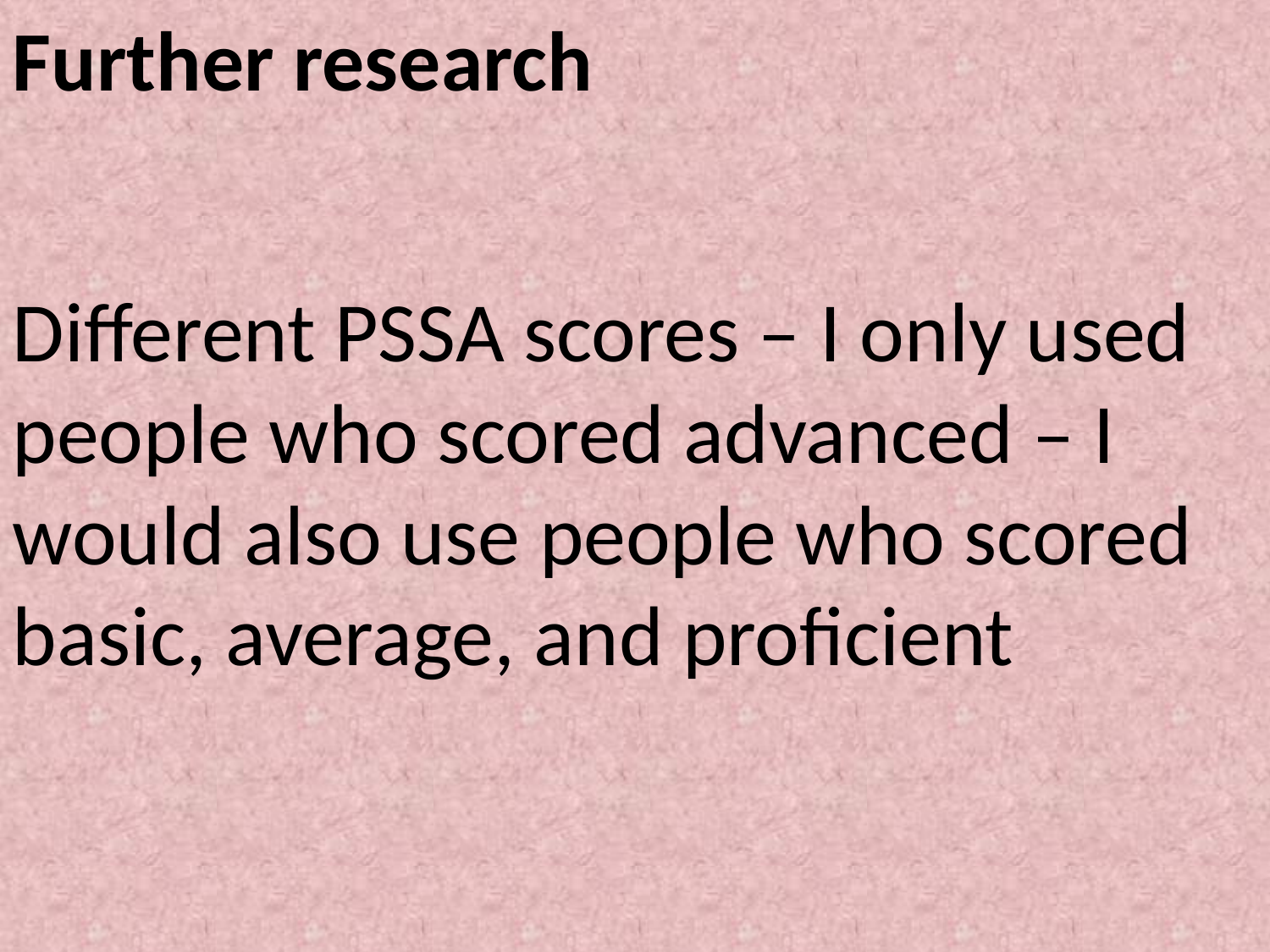

Further research

Different PSSA scores – I only used people who scored advanced – I would also use people who scored basic, average, and proficient